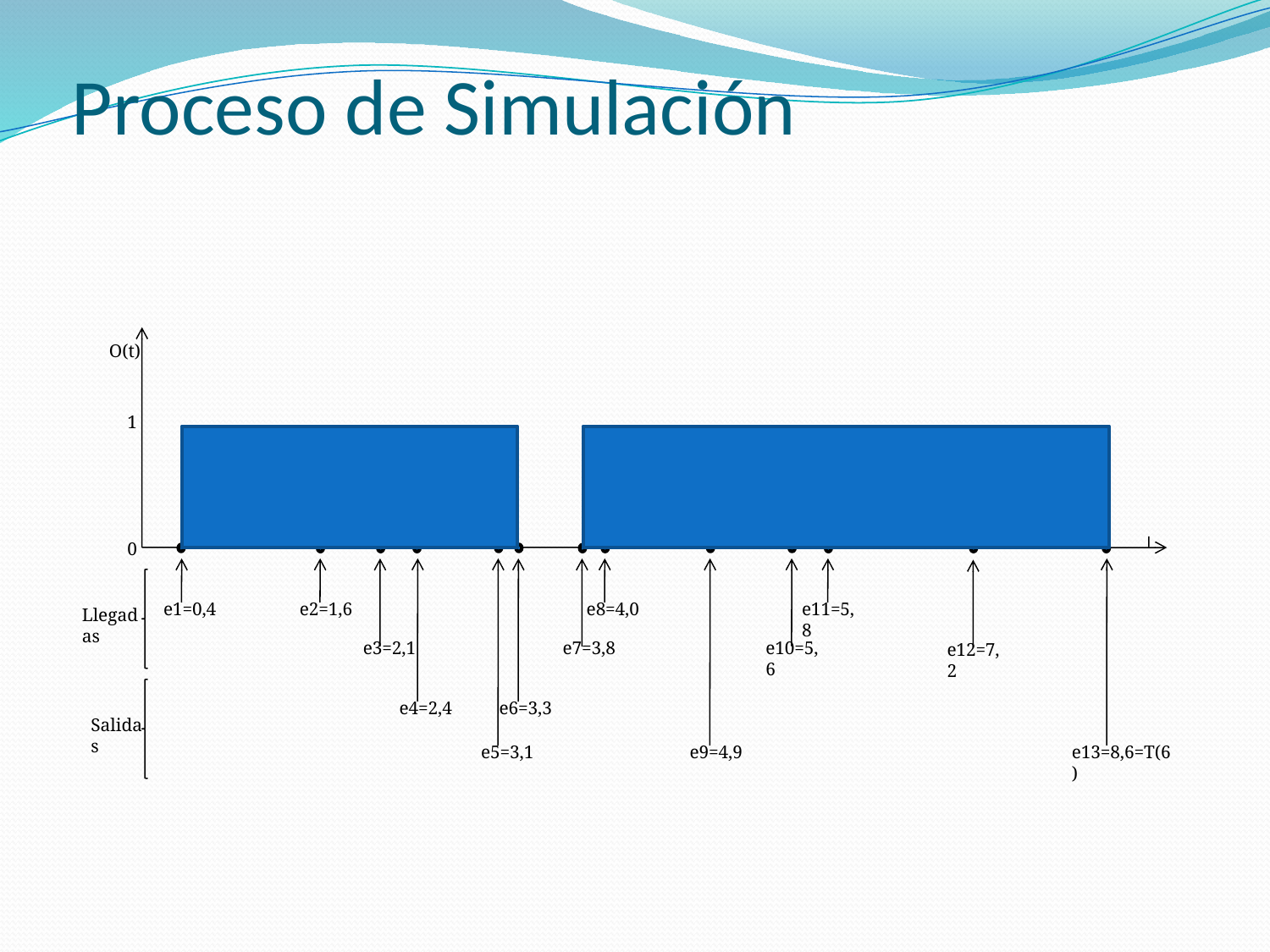

Proceso de Simulación
O(t)
1

0

e1=0,4
e2=1,6
e8=4,0
e11=5,8
Llegadas
e3=2,1
e7=3,8
e10=5,6
e12=7,2

e4=2,4
e6=3,3
Salidas
e5=3,1
e9=4,9
e13=8,6=T(6)